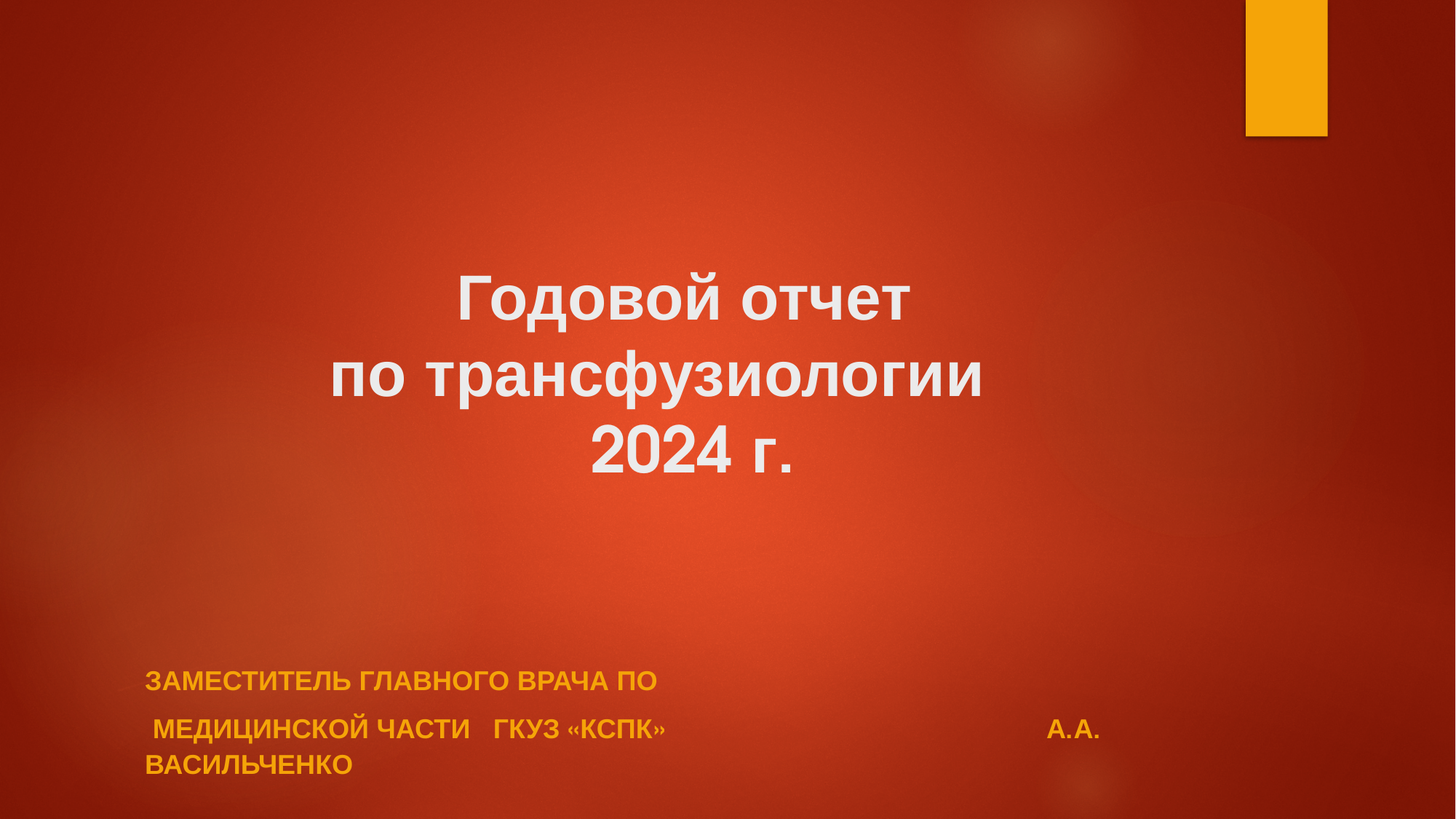

# Годовой отчет по трансфузиологии 2024 г.
Заместитель главного врача по
 медицинской части   ГКУЗ «КСПК»  	   		                  А.А. Васильченко